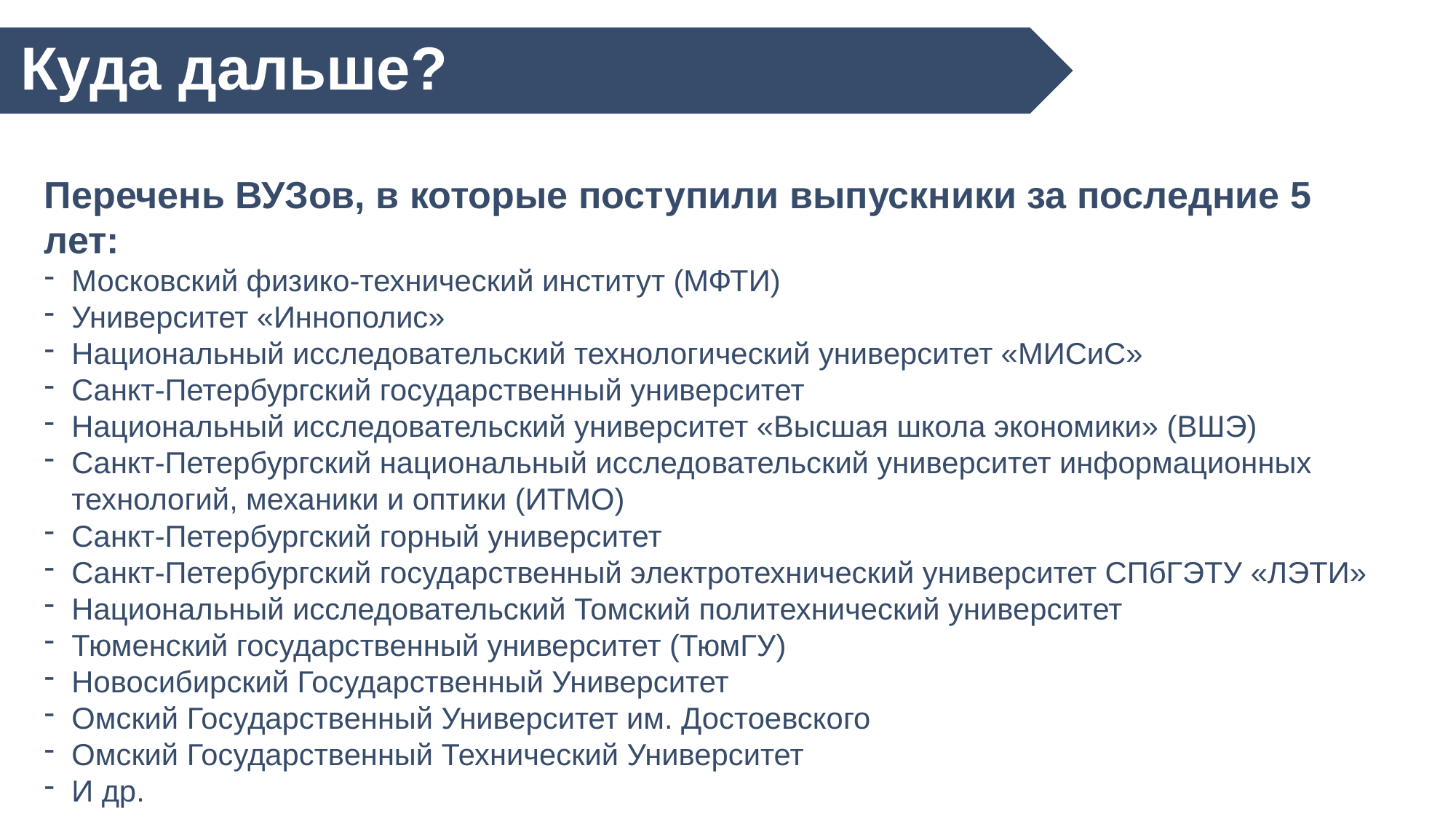

Куда дальше?

Перечень ВУЗов, в которые поступили выпускники за последние 5 лет:
Московский физико-технический институт (МФТИ)
Университет «Иннополис»
Национальный исследовательский технологический университет «МИСиС»
Санкт-Петербургский государственный университет
Национальный исследовательский университет «Высшая школа экономики» (ВШЭ)
Санкт-Петербургский национальный исследовательский университет информационных технологий, механики и оптики (ИТМО)
Санкт-Петербургский горный университет
Санкт-Петербургский государственный электротехнический университет СПбГЭТУ «ЛЭТИ»
Национальный исследовательский Томский политехнический университет
Тюменский государственный университет (ТюмГУ)
Новосибирский Государственный Университет
Омский Государственный Университет им. Достоевского
Омский Государственный Технический Университет
И др.